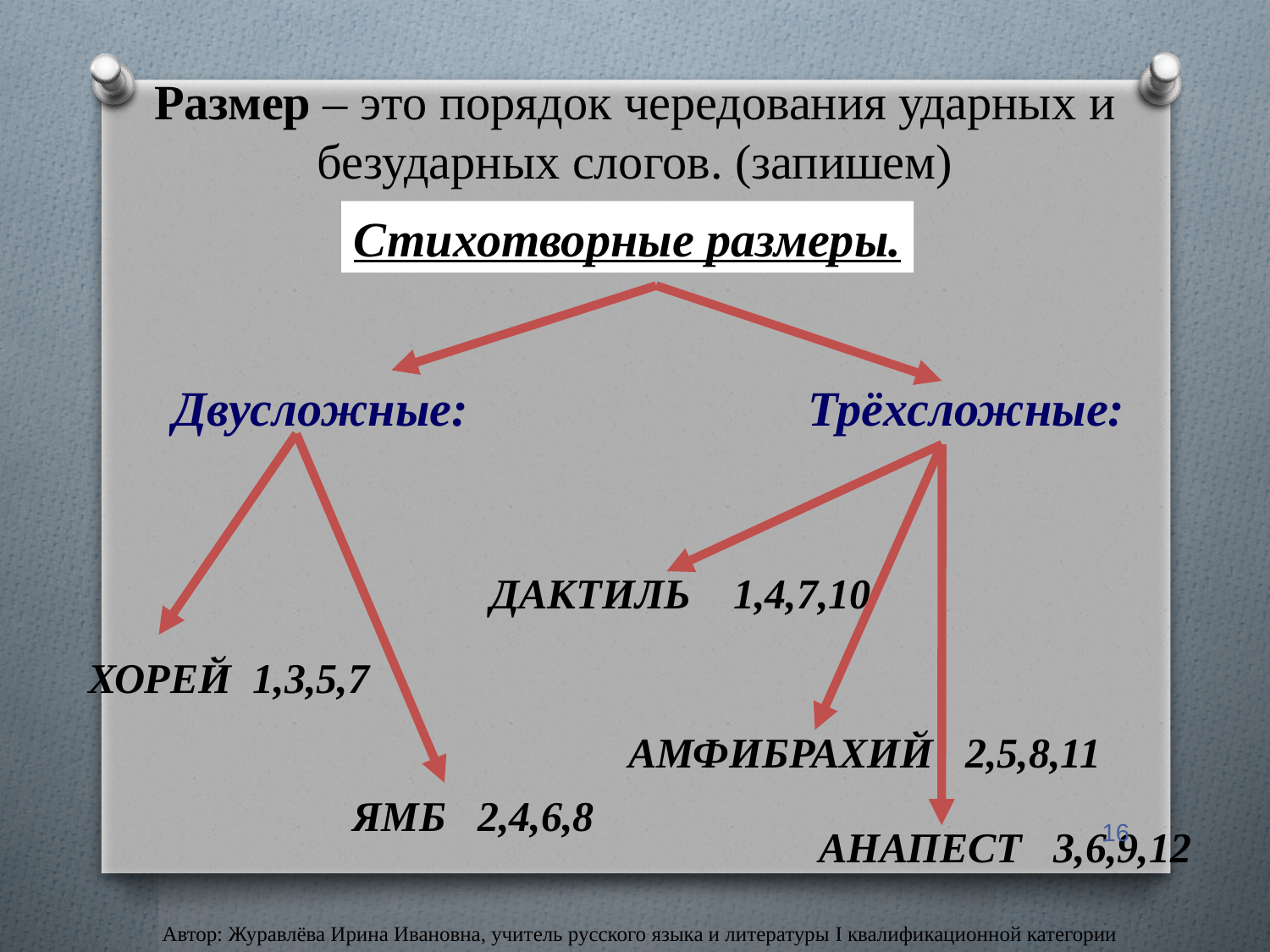

Размер – это порядок чередования ударных и безударных слогов. (запишем)
Стихотворные размеры.
Двусложные:
Трёхсложные:
ДАКТИЛЬ    1,4,7,10
ХОРЕЙ  1,3,5,7
АМФИБРАХИЙ   2,5,8,11
ЯМБ   2,4,6,8
16
АНАПЕСТ   3,6,9,12
Автор: Журавлёва Ирина Ивановна, учитель русского языка и литературы I квалификационной категории